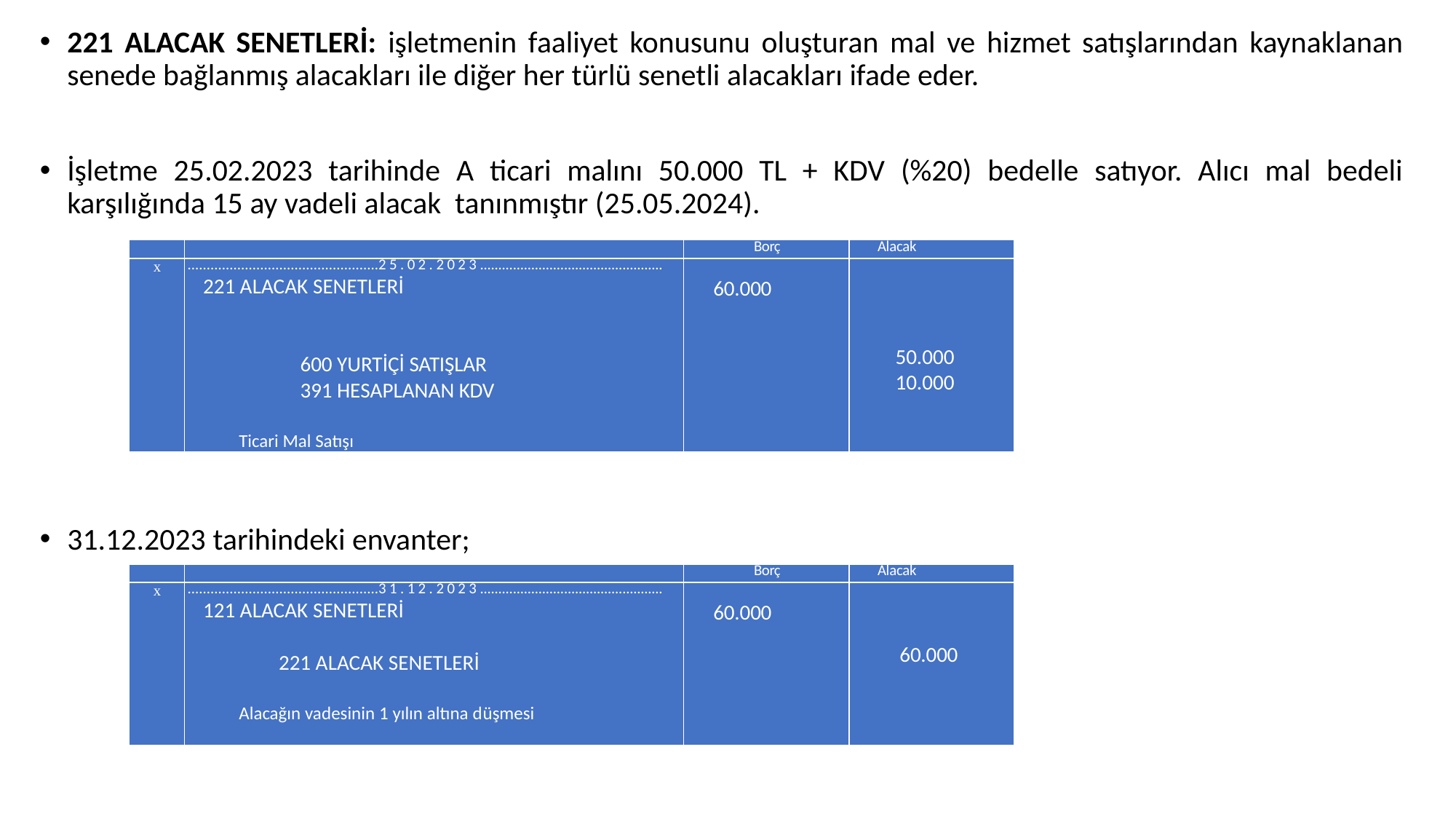

221 ALACAK SENETLERİ: işletmenin faaliyet konusunu oluşturan mal ve hizmet satışlarından kaynaklanan senede bağlanmış alacakları ile diğer her türlü senetli alacakları ifade eder.

İşletme 25.02.2023 tarihinde A ticari malını 50.000 TL + KDV (%20) bedelle satıyor. Alıcı mal bedeli karşılığında 15 ay vadeli alacak  tanınmıştır (25.05.2024).

31.12.2023 tarihindeki envanter;

|  |  | Borç | Alacak |
| --- | --- | --- | --- |
| x | ..................................................25.02.2023.................................................. 221 ALACAK SENETLERİ     600 YURTİÇİ SATIŞLAR 391 HESAPLANAN KDV Ticari Mal Satışı | 60.000 | 50.000 10.000 |
|  |  | Borç | Alacak |
| --- | --- | --- | --- |
| x | ..................................................31.12.2023.................................................. 121 ALACAK SENETLERİ     221 ALACAK SENETLERİ Alacağın vadesinin 1 yılın altına düşmesi | 60.000 | 60.000 |